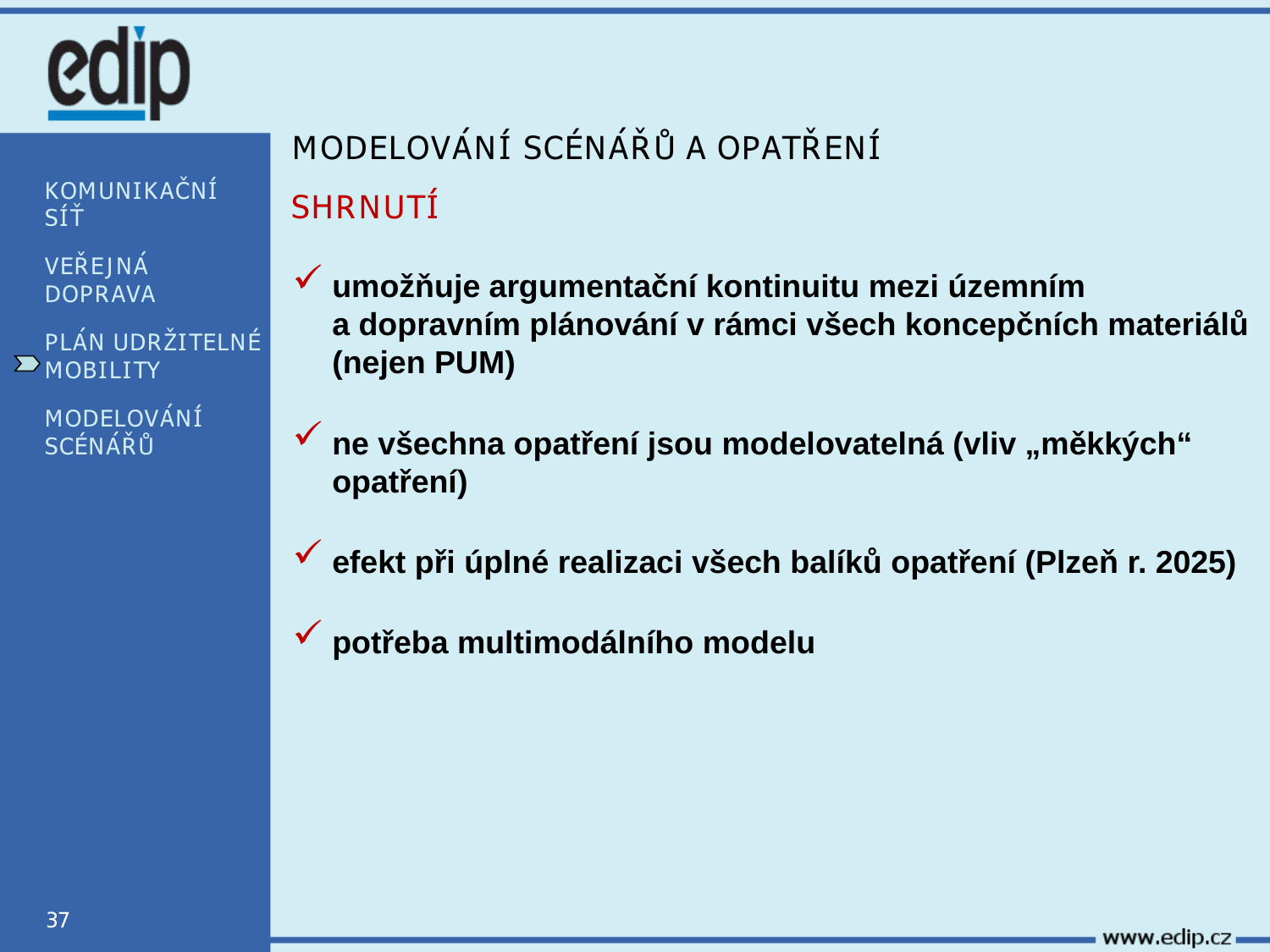

Modelování scénářů a opatření
shrnutí
umožňuje argumentační kontinuitu mezi územním                  a dopravním plánování v rámci všech koncepčních materiálů (nejen PUM)
ne všechna opatření jsou modelovatelná (vliv „měkkých“ opatření)
efekt při úplné realizaci všech balíků opatření (Plzeň r. 2025)
potřeba multimodálního modelu